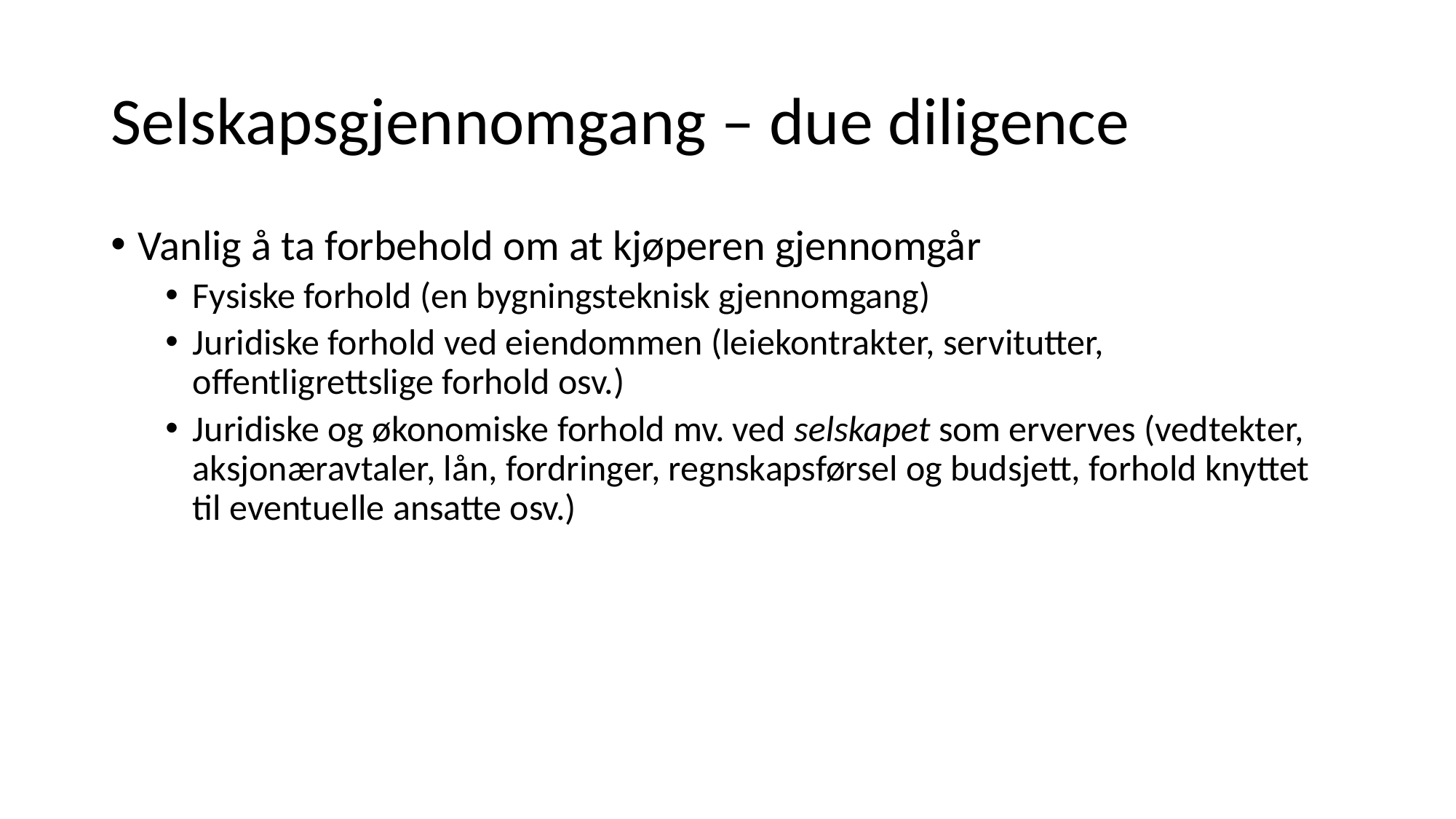

# Selskapsgjennomgang – due diligence
Vanlig å ta forbehold om at kjøperen gjennomgår
Fysiske forhold (en bygningsteknisk gjennomgang)
Juridiske forhold ved eiendommen (leiekontrakter, servitutter, offentligrettslige forhold osv.)
Juridiske og økonomiske forhold mv. ved selskapet som erverves (vedtekter, aksjonæravtaler, lån, fordringer, regnskapsførsel og budsjett, forhold knyttet til eventuelle ansatte osv.)